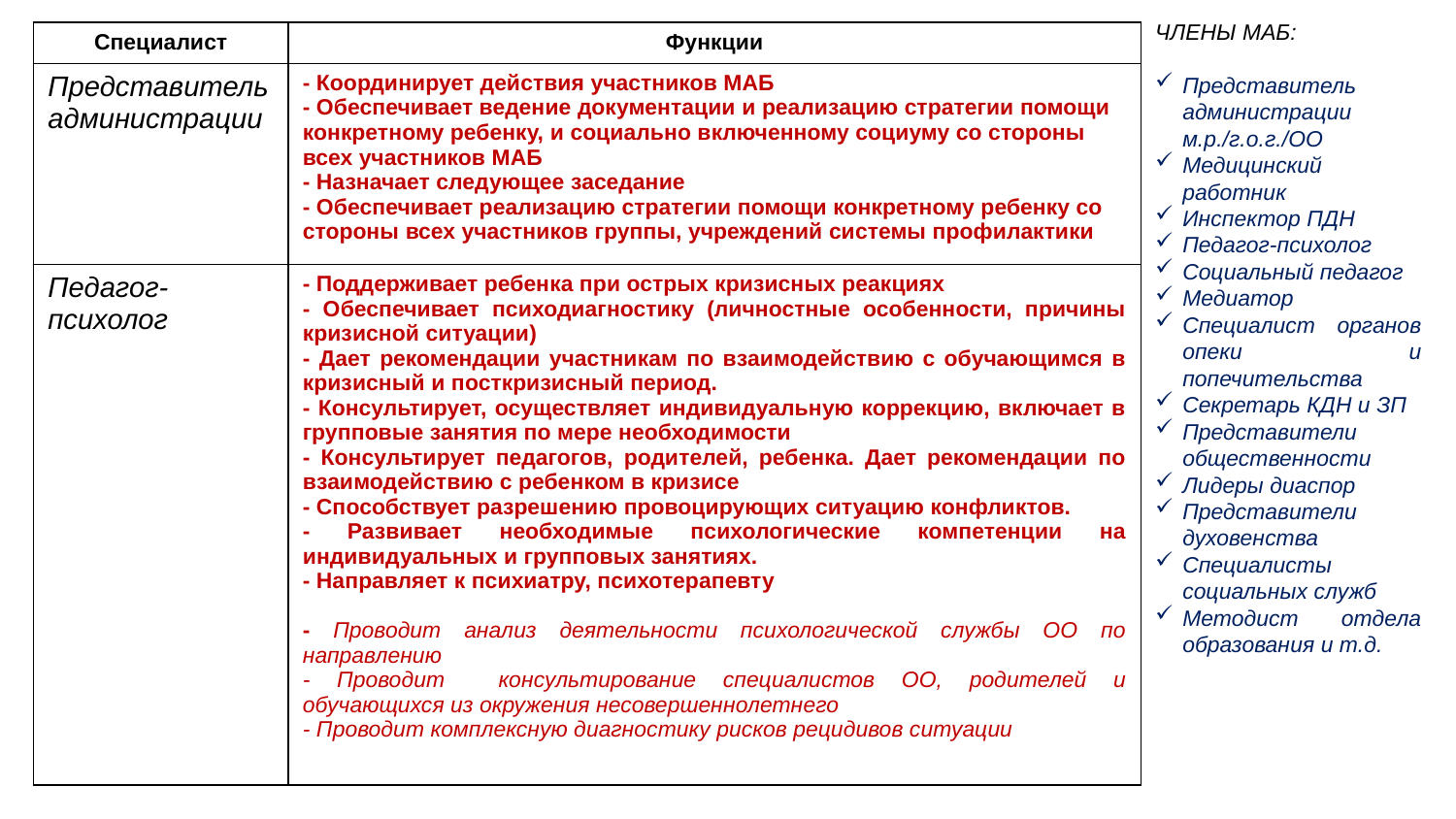

ЧЛЕНЫ МАБ:

Представитель администрации м.р./г.о.г./ОО
Медицинский работник
Инспектор ПДН
Педагог-психолог
Социальный педагог
Медиатор
Специалист органов опеки и попечительства
Секретарь КДН и ЗП
Представители общественности
Лидеры диаспор
Представители духовенства
Специалисты социальных служб
Методист отдела образования и т.д.

| Специалист | Функции |
| --- | --- |
| Представитель администрации | - Координирует действия участников МАБ - Обеспечивает ведение документации и реализацию стратегии помощи конкретному ребенку, и социально включенному социуму со стороны всех участников МАБ - Назначает следующее заседание - Обеспечивает реализацию стратегии помощи конкретному ребенку со стороны всех участников группы, учреждений системы профилактики |
| Педагог-психолог | - Поддерживает ребенка при острых кризисных реакциях - Обеспечивает психодиагностику (личностные особенности, причины кризисной ситуации) - Дает рекомендации участникам по взаимодействию с обучающимся в кризисный и посткризисный период. - Консультирует, осуществляет индивидуальную коррекцию, включает в групповые занятия по мере необходимости - Консультирует педагогов, родителей, ребенка. Дает рекомендации по взаимодействию с ребенком в кризисе - Способствует разрешению провоцирующих ситуацию конфликтов. - Развивает необходимые психологические компетенции на индивидуальных и групповых занятиях. - Направляет к психиатру, психотерапевту - Проводит анализ деятельности психологической службы ОО по направлению - Проводит консультирование специалистов ОО, родителей и обучающихся из окружения несовершеннолетнего - Проводит комплексную диагностику рисков рецидивов ситуации |
11